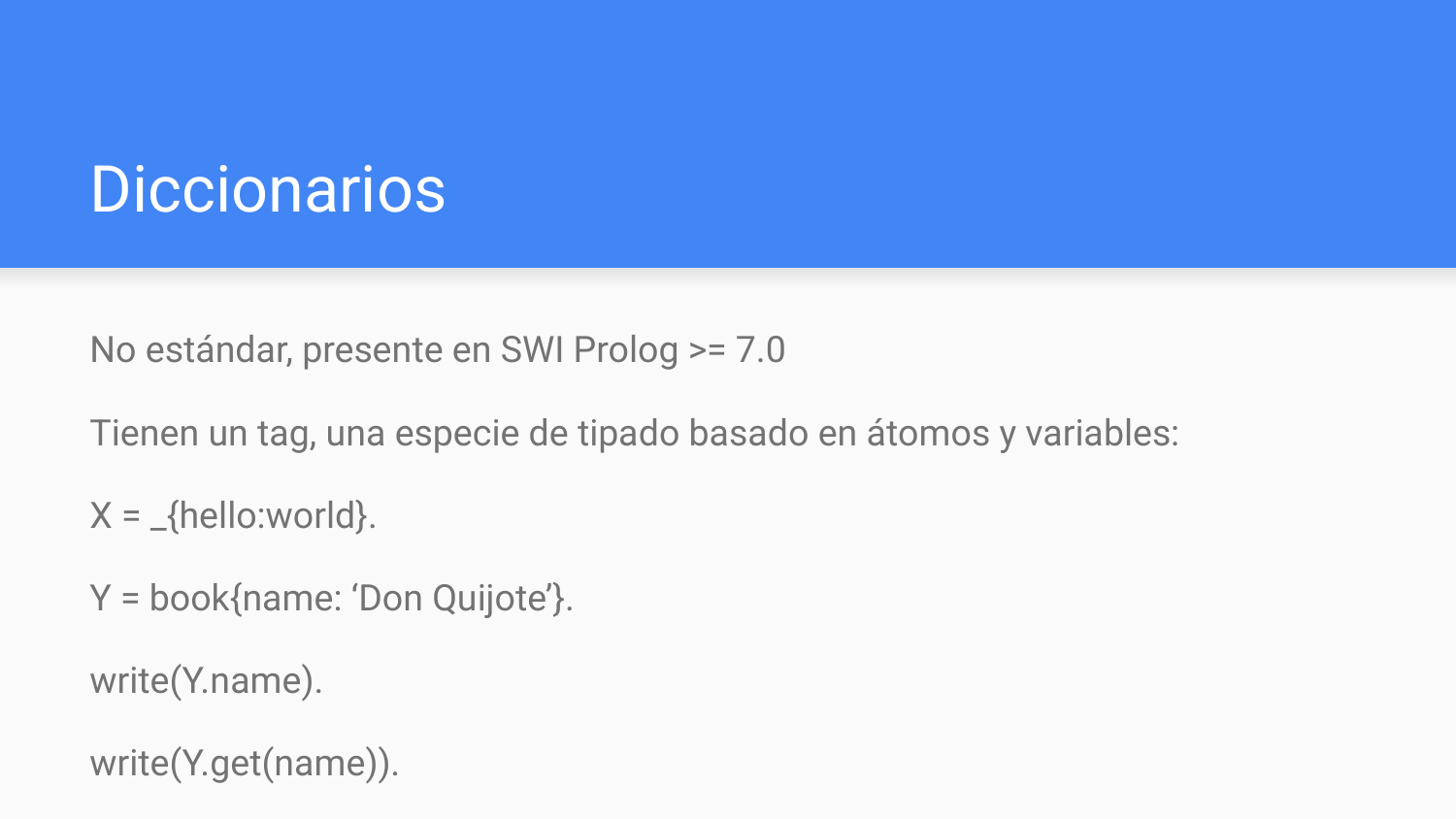

# Diccionarios
No estándar, presente en SWI Prolog >= 7.0
Tienen un tag, una especie de tipado basado en átomos y variables:
X = _{hello:world}.
Y = book{name: ‘Don Quijote’}.
write(Y.name).
write(Y.get(name)).